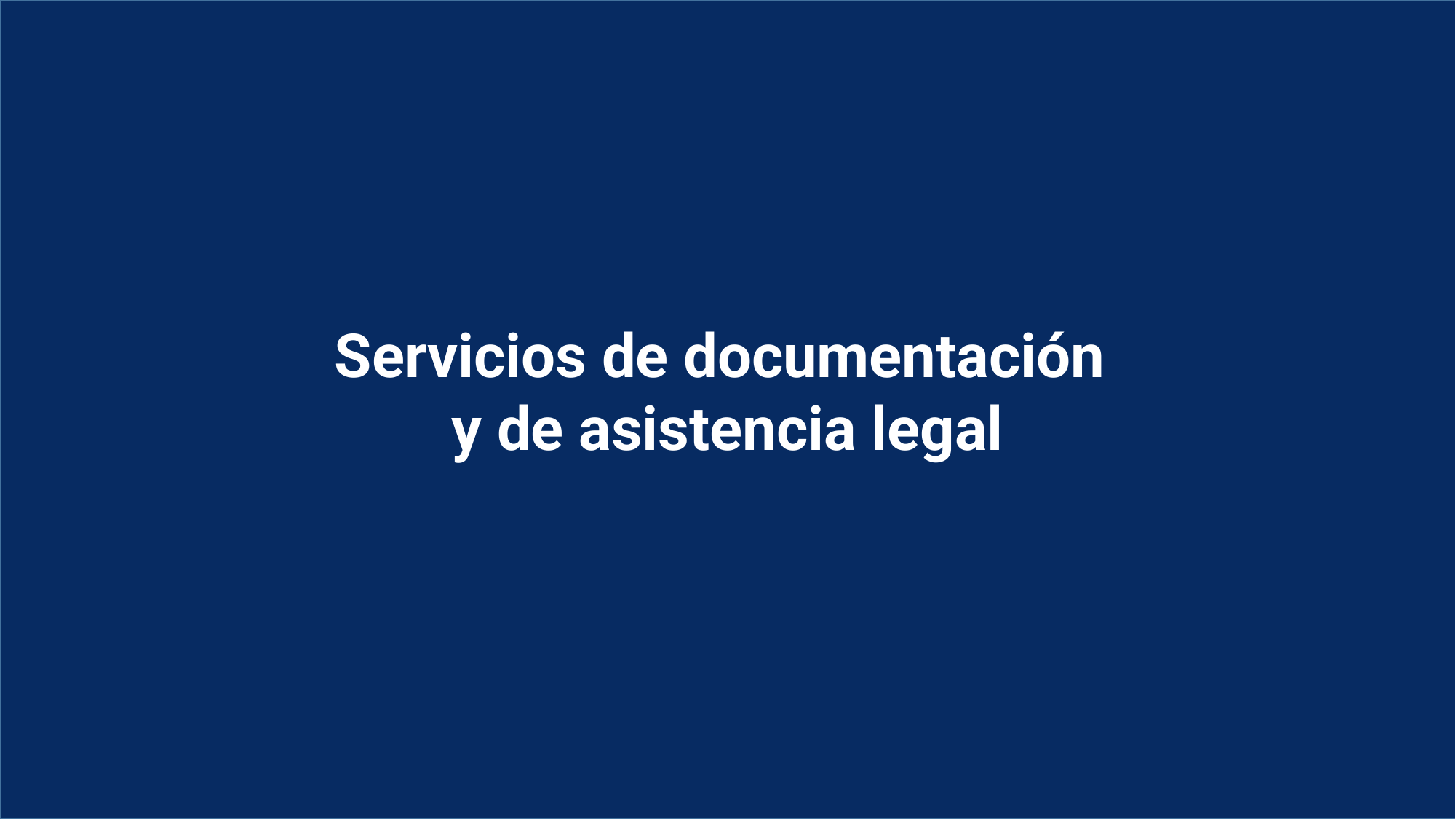

Servicios de documentación
y de asistencia legal